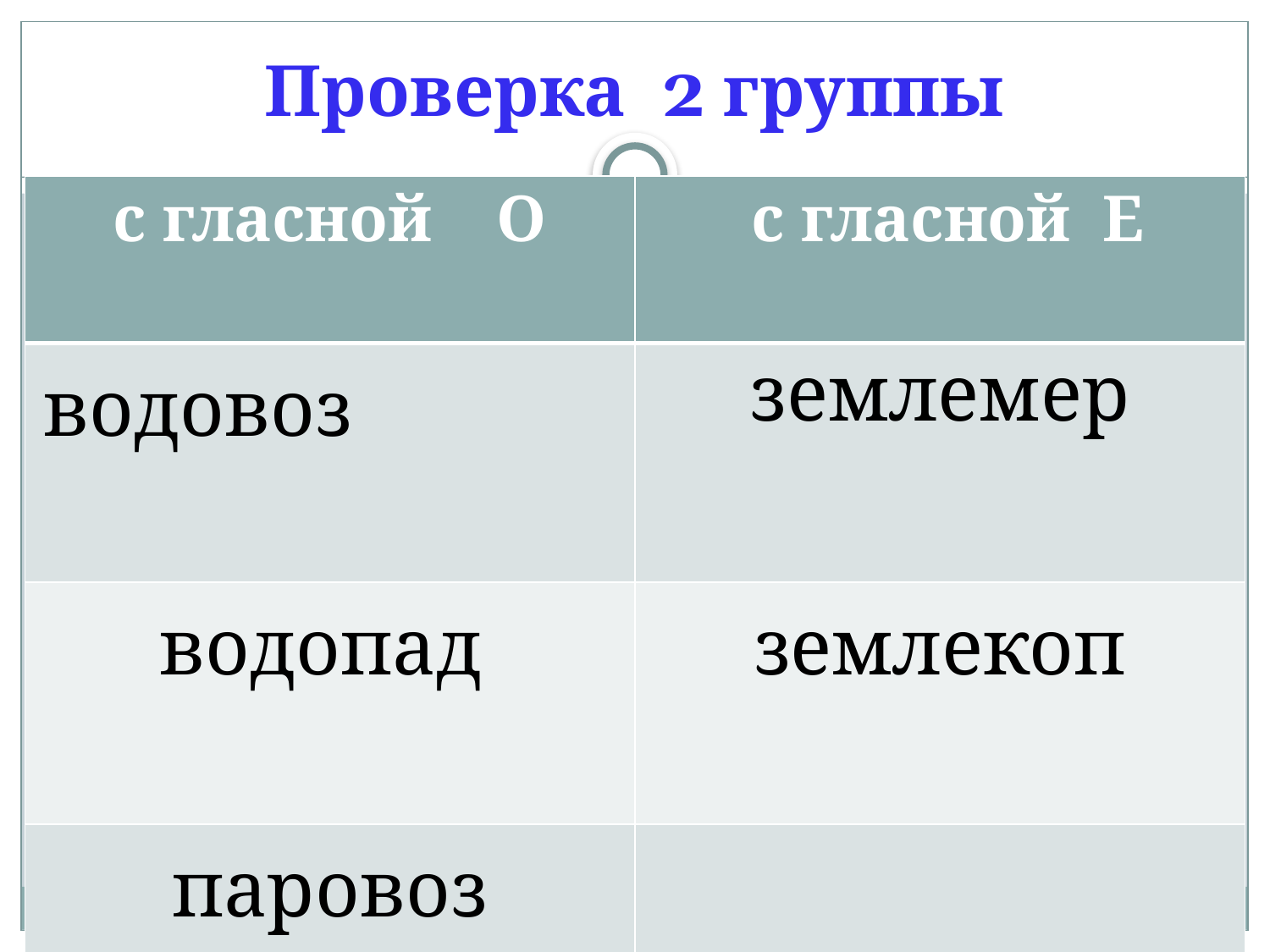

# Проверка  2 группы
| с гласной О | с гласной Е |
| --- | --- |
| водовоз | землемер |
| водопад | землекоп |
| паровоз |  |